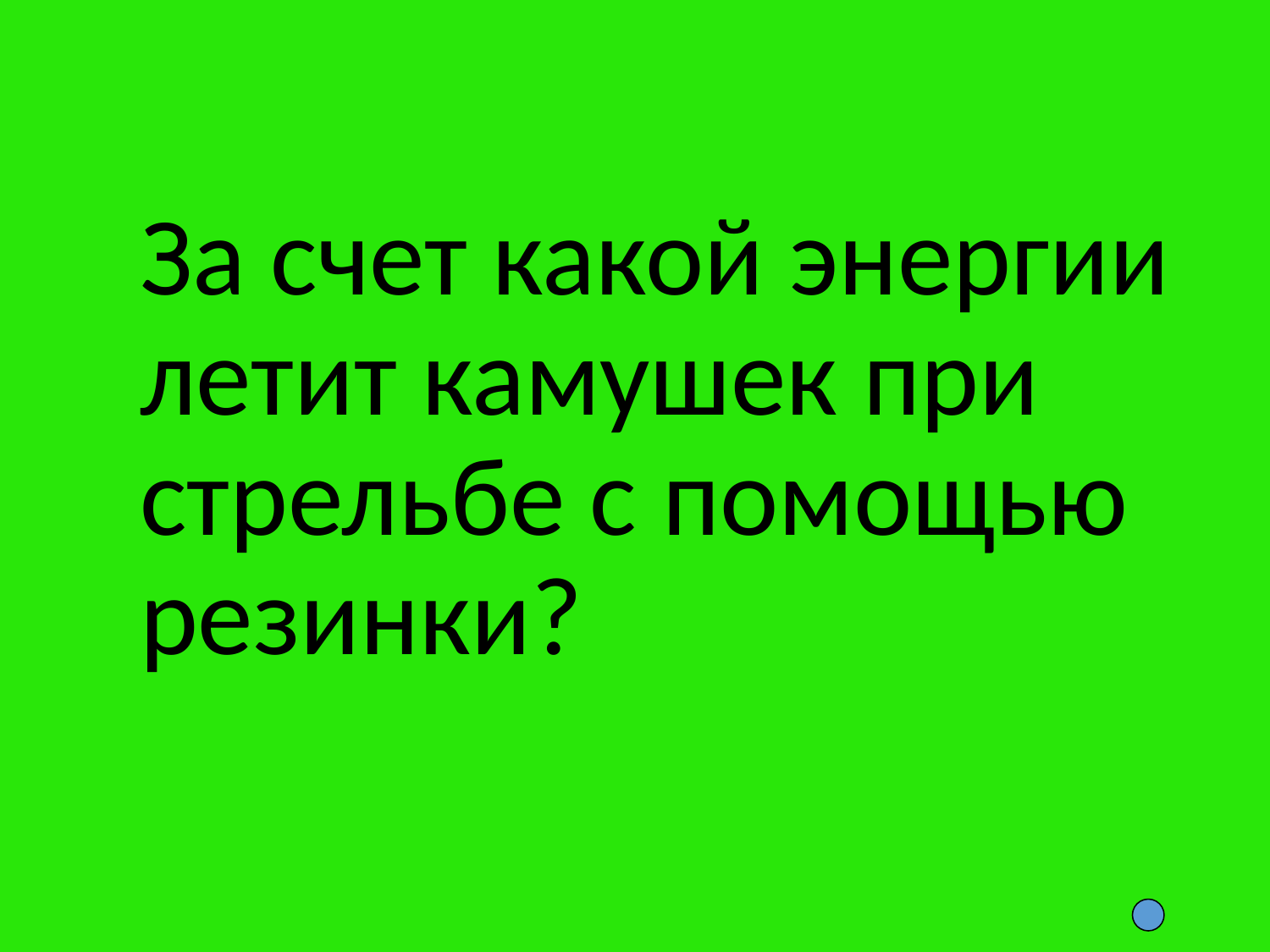

За счет какой энергии летит камушек при стрельбе с помощью резинки?